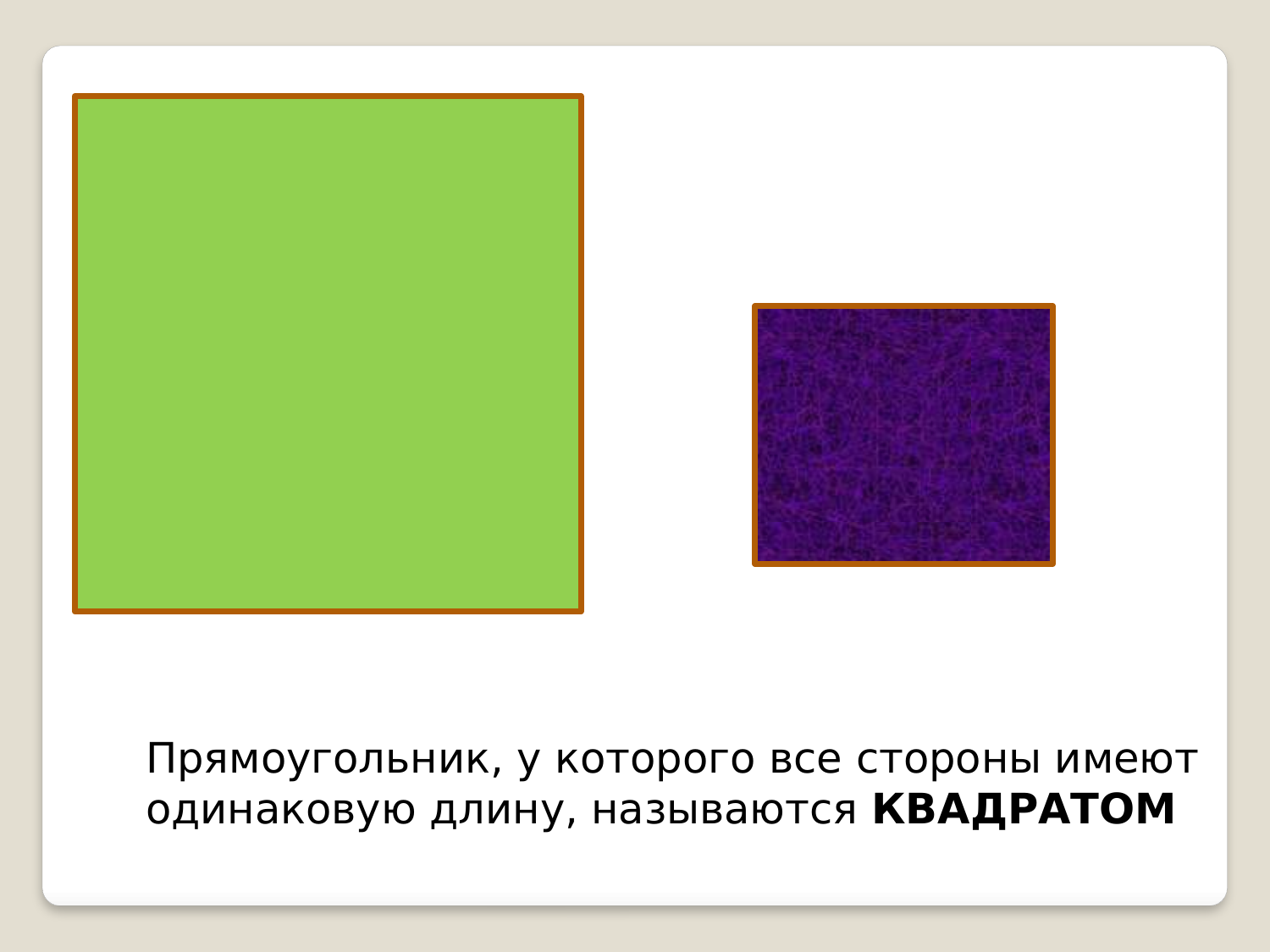

Прямоугольник, у которого все стороны имеют одинаковую длину, называются КВАДРАТОМ